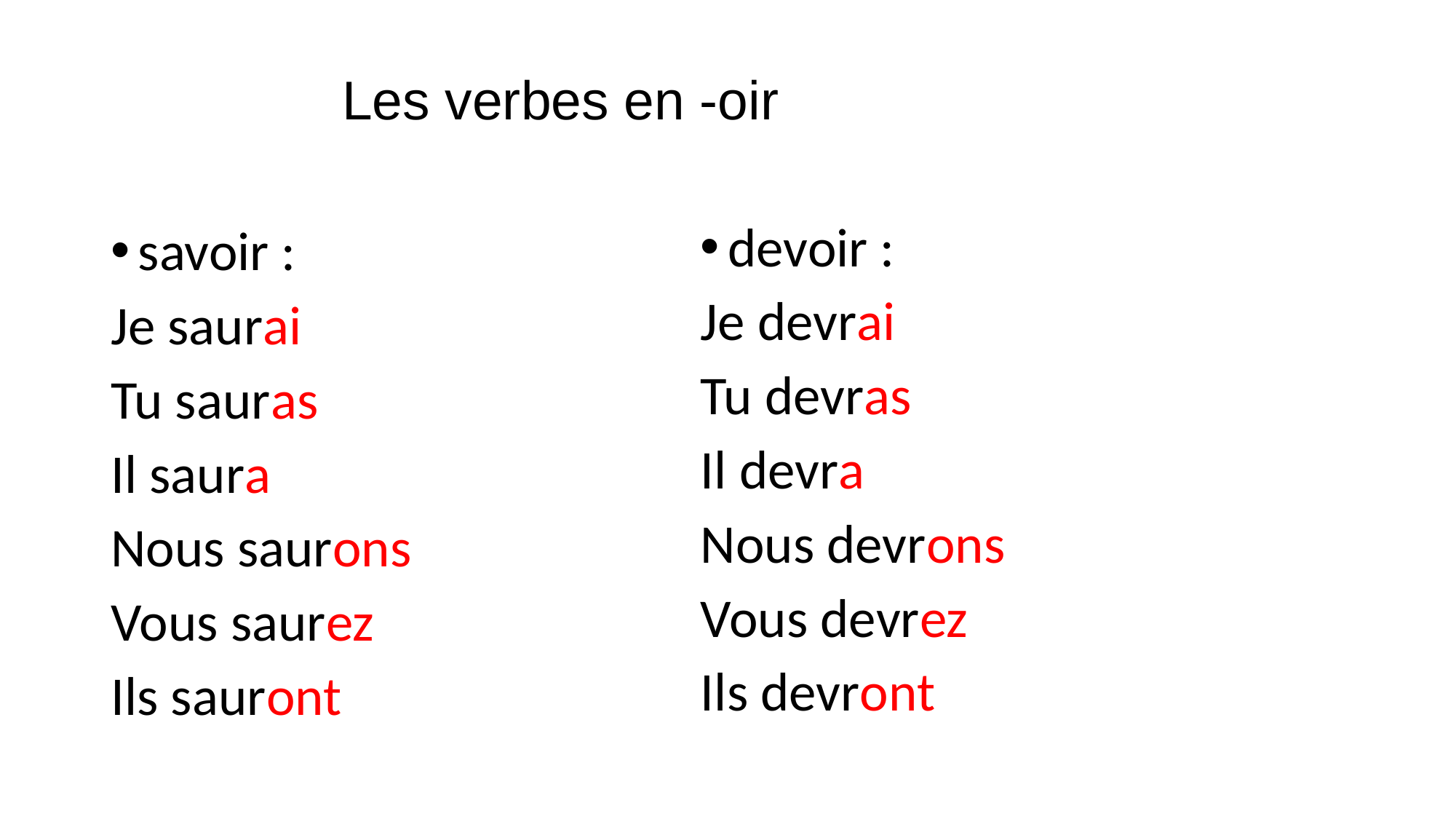

Les verbes en -oir
devoir :
Je devrai
Tu devras
Il devra
Nous devrons
Vous devrez
Ils devront

savoir :
Je saurai
Tu sauras
Il saura
Nous saurons
Vous saurez
Ils sauront